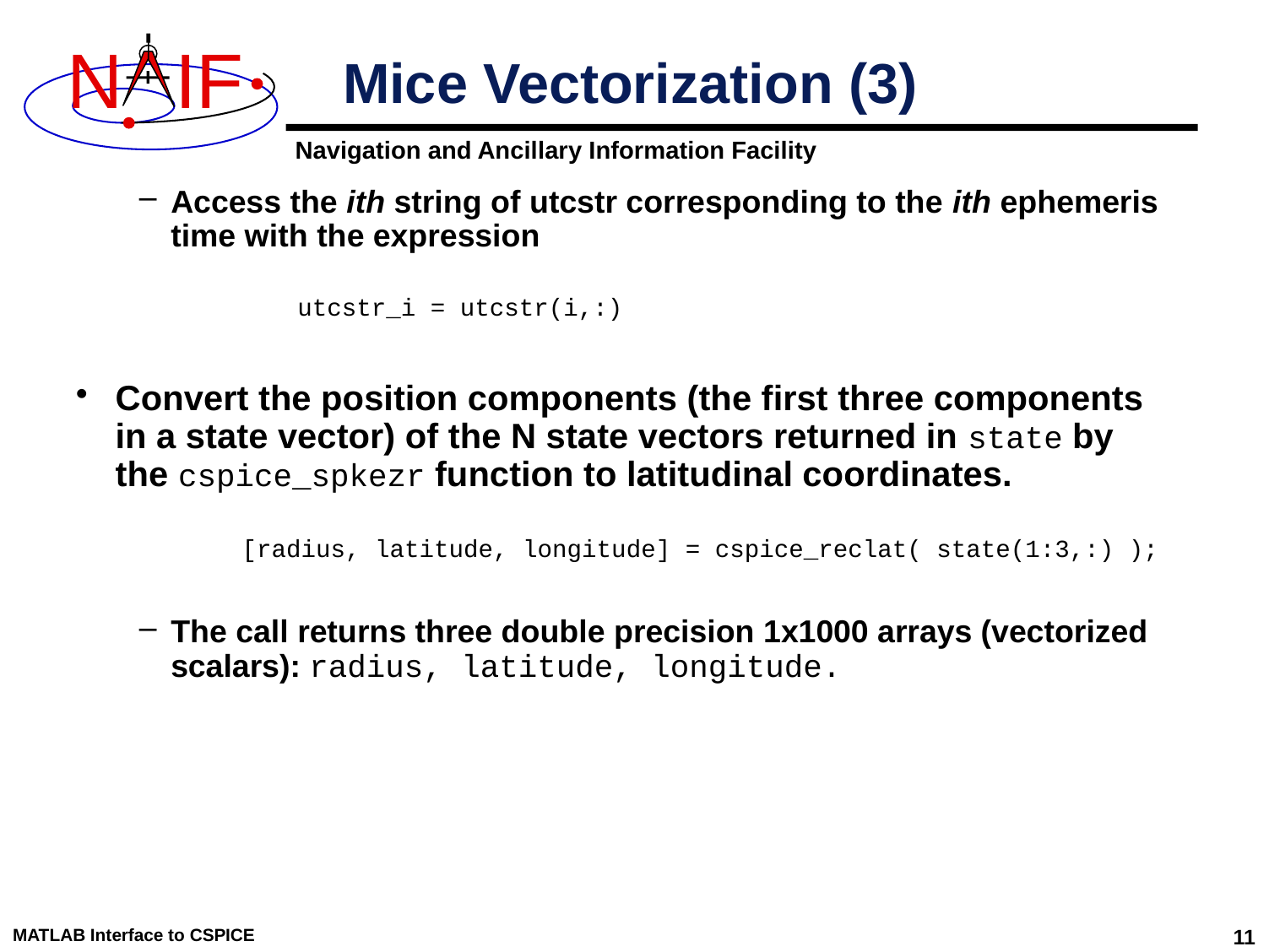

Mice Vectorization (3)
Access the ith string of utcstr corresponding to the ith ephemeris time with the expression

		utcstr_i = utcstr(i,:)

Convert the position components (the first three components in a state vector) of the N state vectors returned in state by the cspice_spkezr function to latitudinal coordinates.

		[radius, latitude, longitude] = cspice_reclat( state(1:3,:) );

The call returns three double precision 1x1000 arrays (vectorized scalars): radius, latitude, longitude.
MATLAB Interface to CSPICE
11